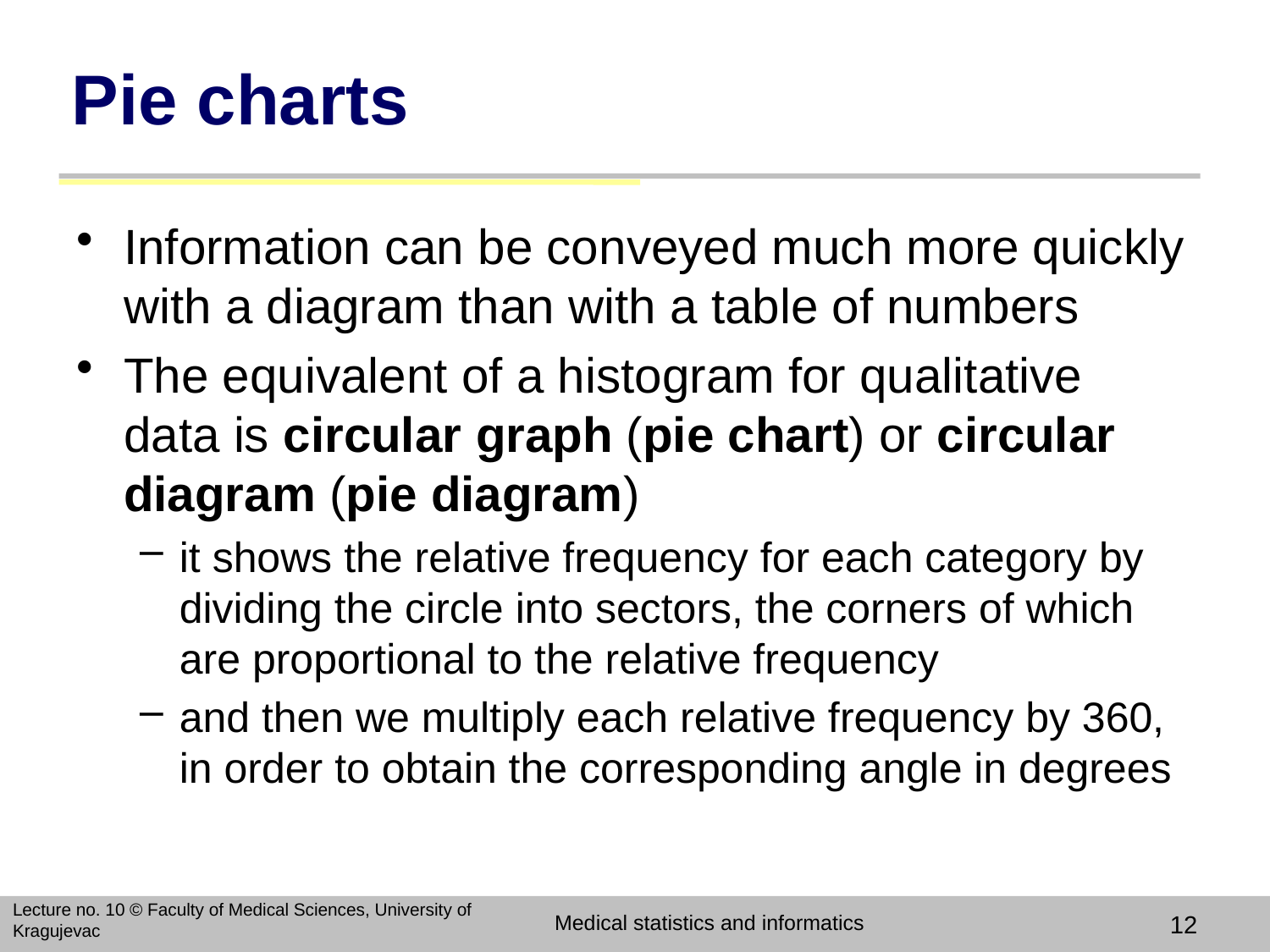

# Pie charts
Information can be conveyed much more quickly with a diagram than with a table of numbers
The equivalent of a histogram for qualitative data is circular graph (pie chart) or circular diagram (pie diagram)
it shows the relative frequency for each category by dividing the circle into sectors, the corners of which are proportional to the relative frequency
and then we multiply each relative frequency by 360, in order to obtain the corresponding angle in degrees
Lecture no. 10 © Faculty of Medical Sciences, University of Kragujevac
Medical statistics and informatics
12